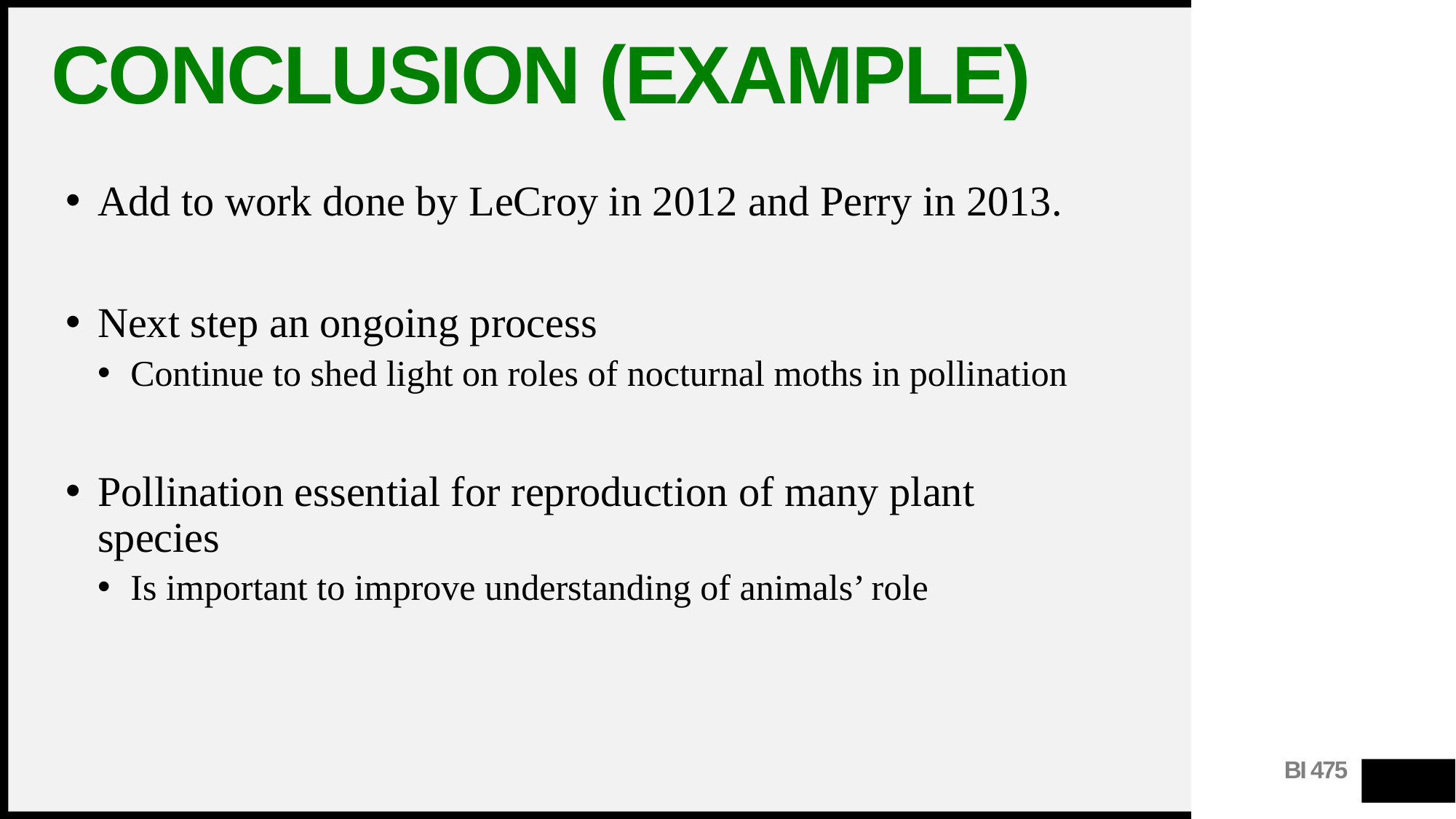

# Conclusion (example)
Add to work done by LeCroy in 2012 and Perry in 2013.

Next step an ongoing process
Continue to shed light on roles of nocturnal moths in pollination

Pollination essential for reproduction of many plant species
Is important to improve understanding of animals’ role